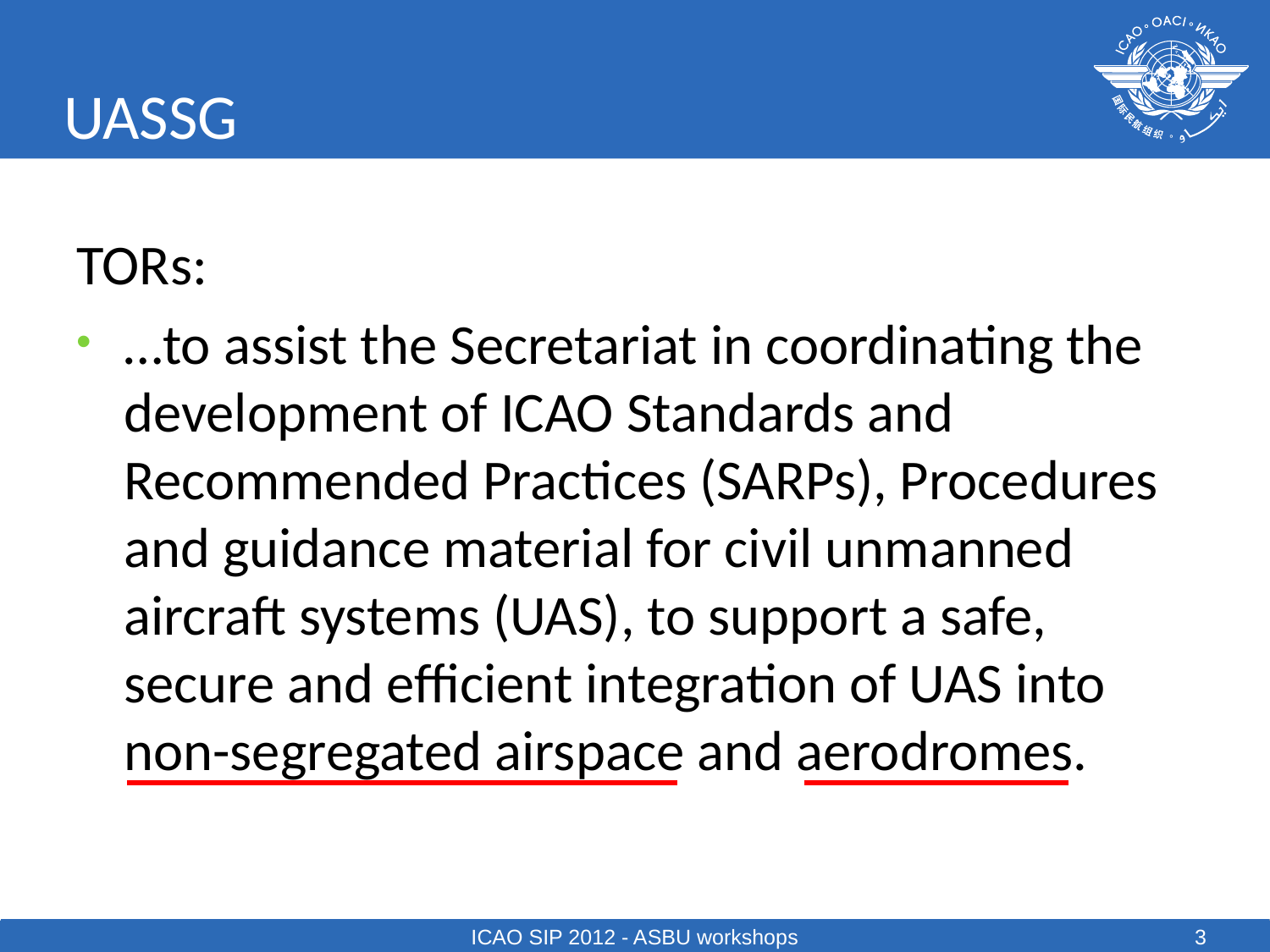

# UASSG
TORs:
…to assist the Secretariat in coordinating the development of ICAO Standards and Recommended Practices (SARPs), Procedures and guidance material for civil unmanned aircraft systems (UAS), to support a safe, secure and efficient integration of UAS into non-segregated airspace and aerodromes.
ICAO SIP 2012 - ASBU workshops
3